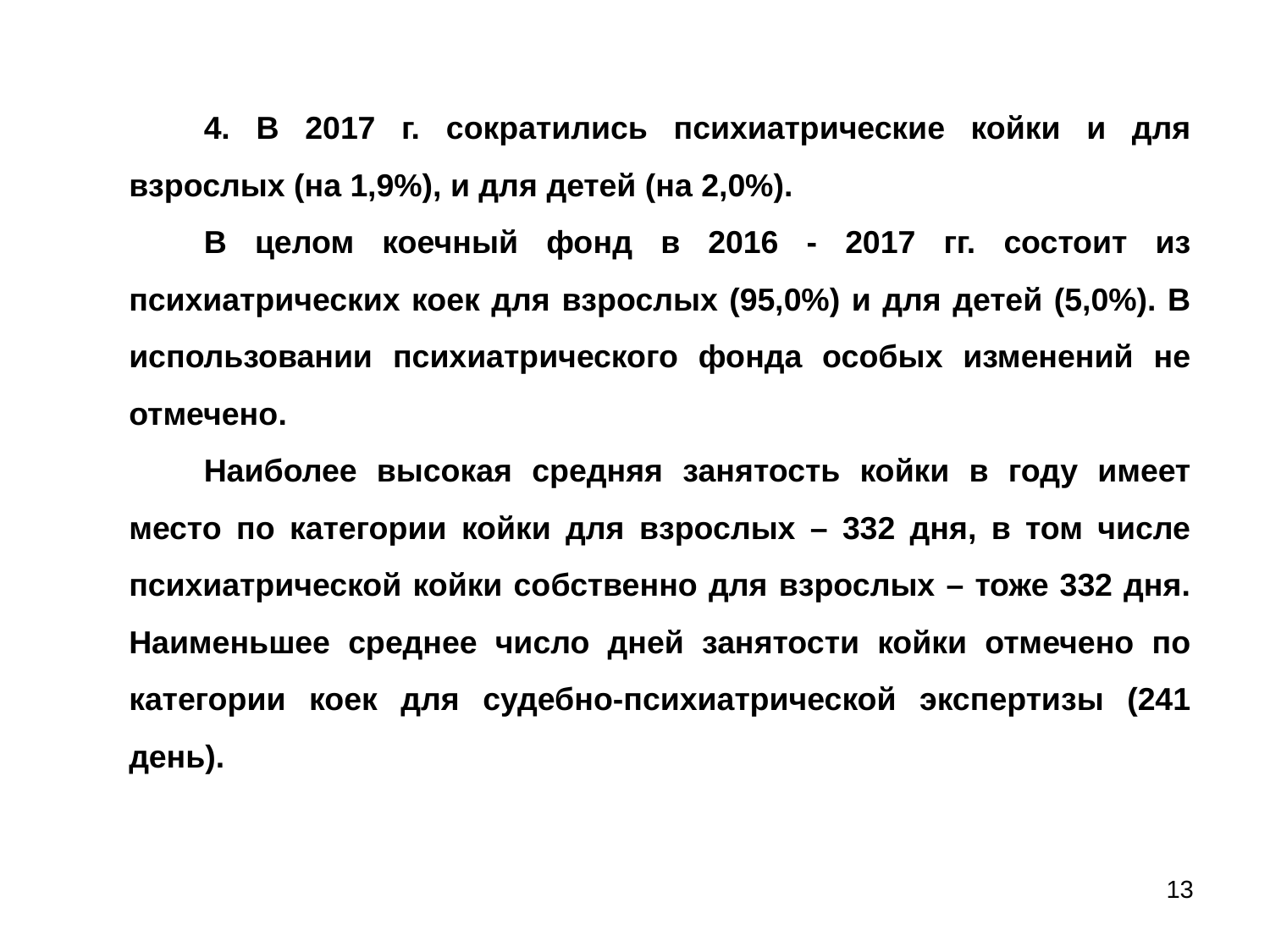

4. В 2017 г. сократились психиатрические койки и для взрослых (на 1,9%), и для детей (на 2,0%).
В целом коечный фонд в 2016 - 2017 гг. состоит из психиатрических коек для взрослых (95,0%) и для детей (5,0%). В использовании психиатрического фонда особых изменений не отмечено.
Наиболее высокая средняя занятость койки в году имеет место по категории койки для взрослых – 332 дня, в том числе психиатрической койки собственно для взрослых – тоже 332 дня. Наименьшее среднее число дней занятости койки отмечено по категории коек для судебно-психиатрической экспертизы (241 день).

13